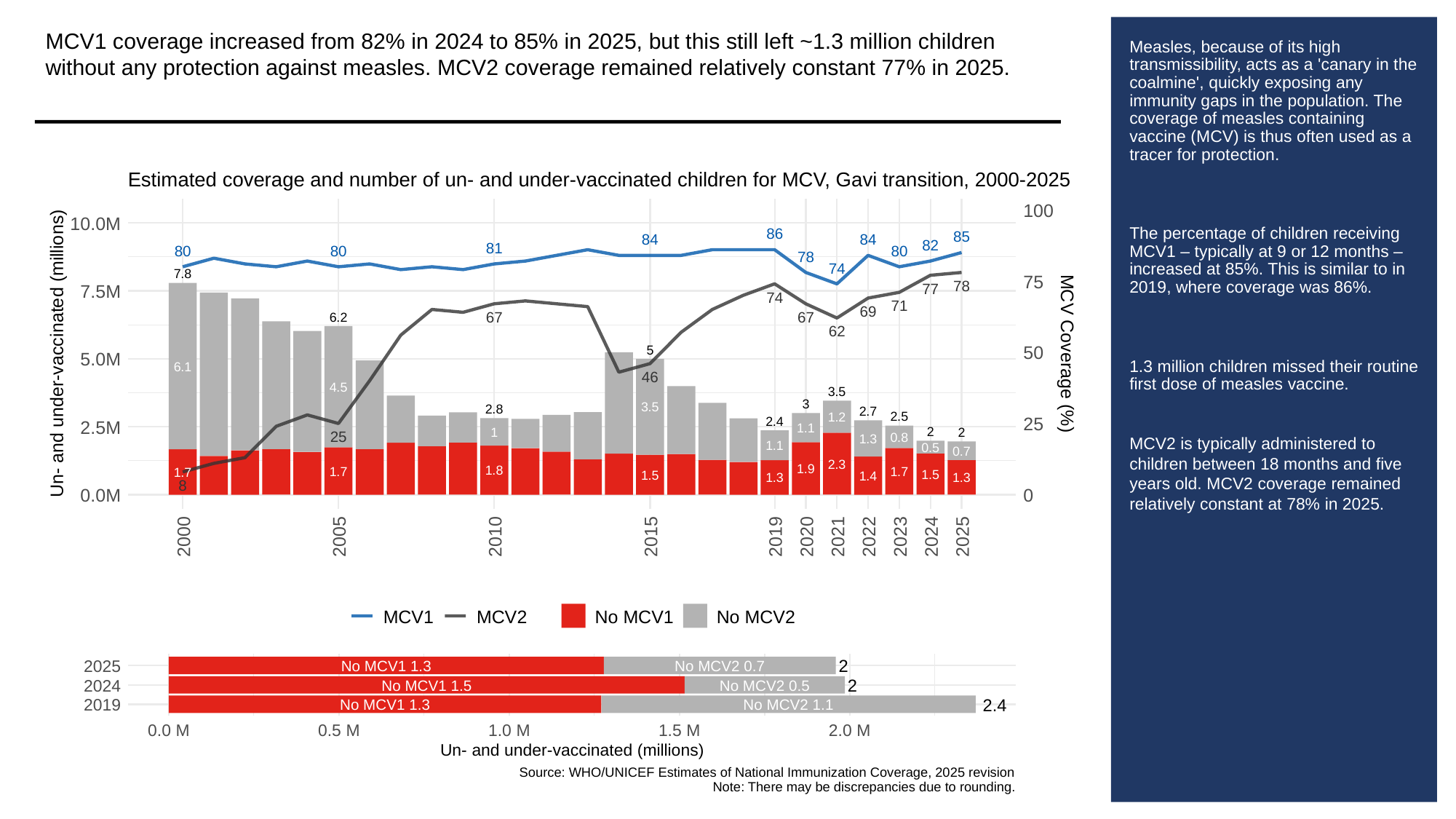

MCV1 coverage increased from 82% in 2024 to 85% in 2025, but this still left ~1.3 million children without any protection against measles. MCV2 coverage remained relatively constant 77% in 2025.
# Measles, because of its high transmissibility, acts as a 'canary in the coalmine', quickly exposing any immunity gaps in the population. The coverage of measles containing vaccine (MCV) is thus often used as a tracer for protection.

The percentage of children receiving MCV1 – typically at 9 or 12 months – increased at 85%. This is similar to in 2019, where coverage was 86%.

1.3 million children missed their routine first dose of measles vaccine.

MCV2 is typically administered to children between 18 months and five years old. MCV2 coverage remained relatively constant at 78% in 2025.

Estimated coverage and number of un- and under-vaccinated children for MCV, Gavi transition, 2000-2025

100
10.0M

86
85
84
84
82
81
80
80
80

78

74
7.8

75
78

77
7.5M

74

71
69
67
67
6.2

62

5
50
Un- and under-vaccinated (millions)
MCV Coverage (%)

5.0M

6.1
46
4.5

3.5

3

3.5

2.8
2.7
2.5

1.2

2.4
25

2.5M
1.1

2
1
2

25
0.8

1.3
1.1

0.5

0.7

2.3

1.9
1.8
1.7
1.7
1.7
1.5
1.5
1.4
1.3
1.3
8
0.0M
0

2000
2005
2010
2015
2019
2020
2021
2022
2023
2024
2025

MCV1
MCV2
No MCV1
No MCV2

2
2025
No MCV1 1.3
No MCV2 0.7

2
2024
No MCV1 1.5
No MCV2 0.5

2.4
2019
No MCV1 1.3
No MCV2 1.1

0.0 M
0.5 M
1.0 M
1.5 M
2.0 M
Un- and under-vaccinated (millions)
Source: WHO/UNICEF Estimates of National Immunization Coverage, 2025 revision
Note: There may be discrepancies due to rounding.